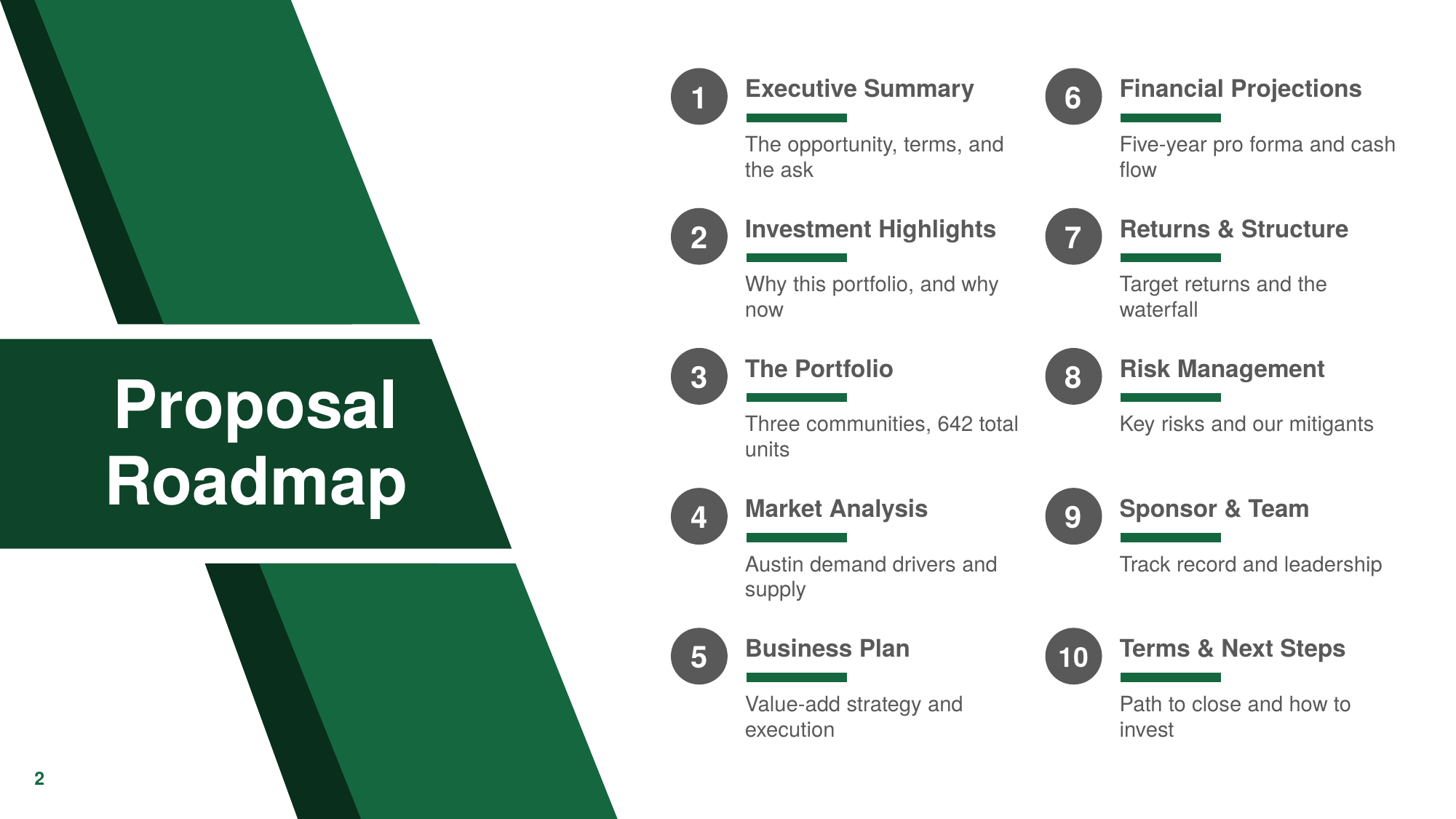

1
Executive Summary
6
Financial Projections
The opportunity, terms, and the ask
Five-year pro forma and cash flow
2
Investment Highlights
7
Returns & Structure
Why this portfolio, and why now
Target returns and the waterfall
Proposal Roadmap
3
The Portfolio
8
Risk Management
Three communities, 642 total units
Key risks and our mitigants
4
Market Analysis
9
Sponsor & Team
Austin demand drivers and supply
Track record and leadership
5
Business Plan
10
Terms & Next Steps
Value-add strategy and execution
Path to close and how to invest
2